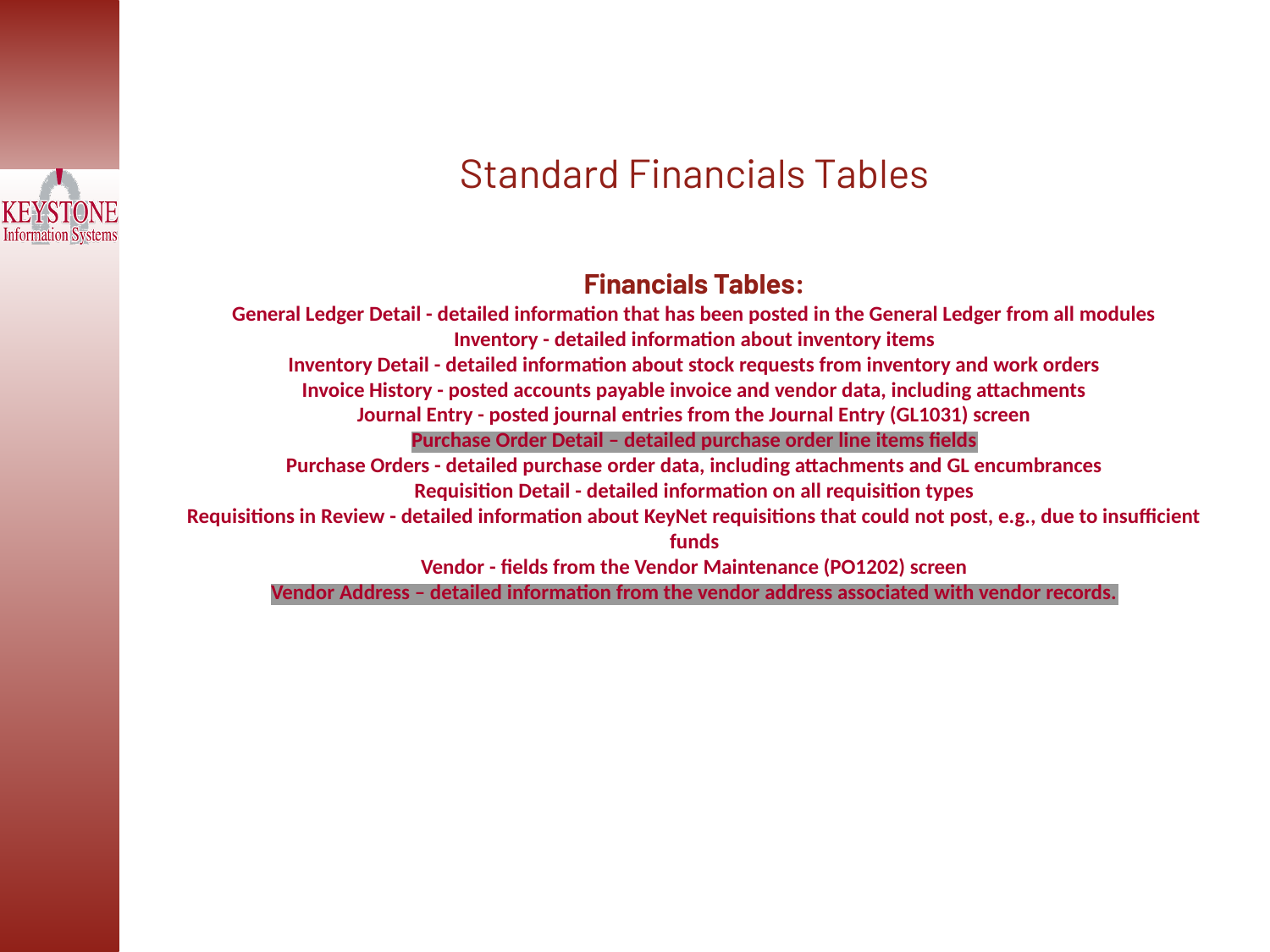

Standard Financials Tables
Financials Tables:
General Ledger Detail - detailed information that has been posted in the General Ledger from all modules
Inventory - detailed information about inventory items
Inventory Detail - detailed information about stock requests from inventory and work orders
Invoice History - posted accounts payable invoice and vendor data, including attachments
Journal Entry - posted journal entries from the Journal Entry (GL1031) screen
Purchase Order Detail – detailed purchase order line items fields
Purchase Orders - detailed purchase order data, including attachments and GL encumbrances
Requisition Detail - detailed information on all requisition types
Requisitions in Review - detailed information about KeyNet requisitions that could not post, e.g., due to insufficient funds
Vendor - fields from the Vendor Maintenance (PO1202) screen
Vendor Address – detailed information from the vendor address associated with vendor records.